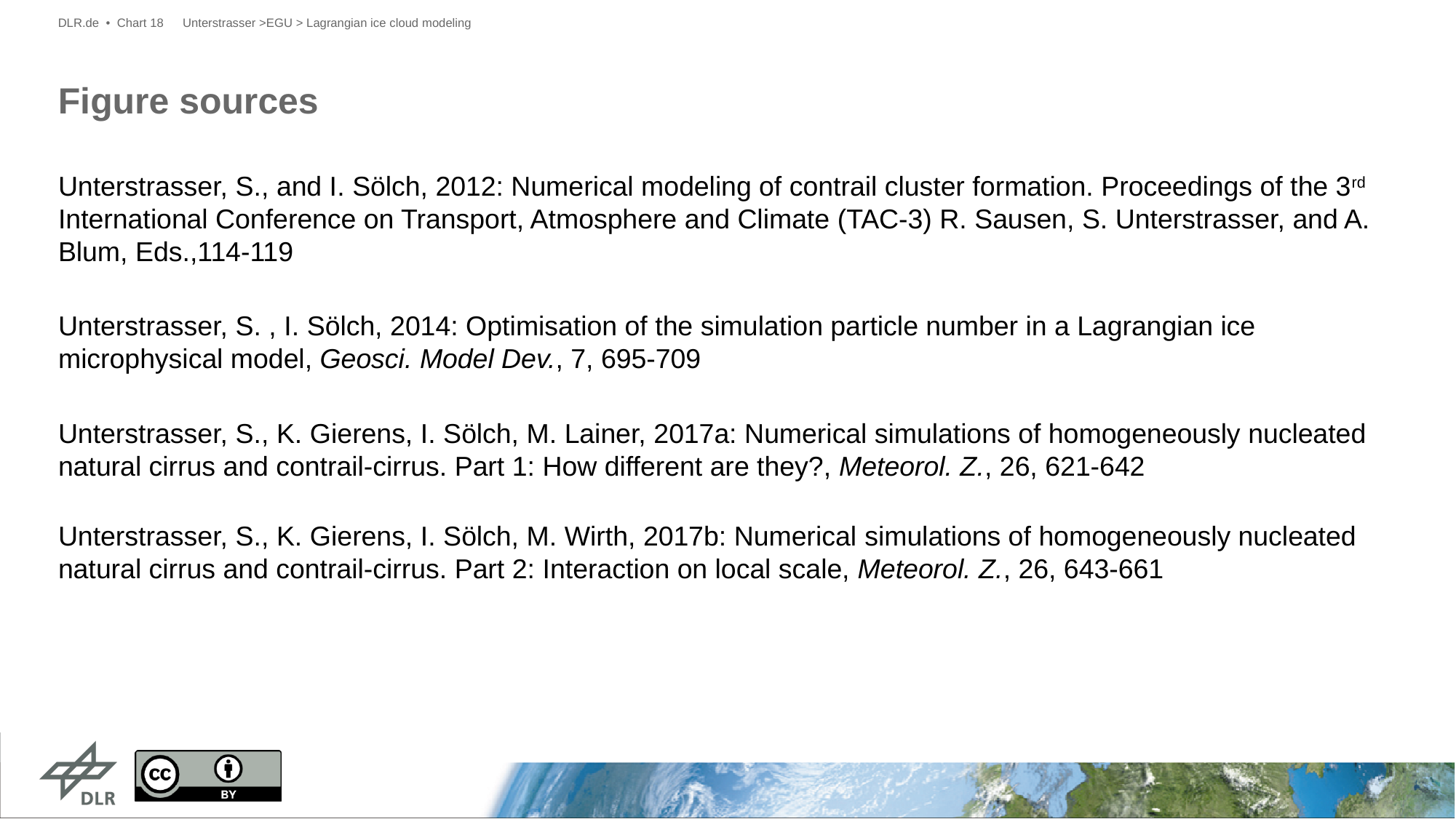

DLR.de  •  Chart 18
Unterstrasser >EGU > Lagrangian ice cloud modeling
# Figure sources
Unterstrasser, S., and I. Sölch, 2012: Numerical modeling of contrail cluster formation. Proceedings of the 3rd International Conference on Transport, Atmosphere and Climate (TAC-3) R. Sausen, S. Unterstrasser, and A. Blum, Eds.,114-119

Unterstrasser, S. , I. Sölch, 2014: Optimisation of the simulation particle number in a Lagrangian ice microphysical model, Geosci. Model Dev., 7, 695-709

Unterstrasser, S., K. Gierens, I. Sölch, M. Lainer, 2017a: Numerical simulations of homogeneously nucleated natural cirrus and contrail-cirrus. Part 1: How different are they?, Meteorol. Z., 26, 621-642
Unterstrasser, S., K. Gierens, I. Sölch, M. Wirth, 2017b: Numerical simulations of homogeneously nucleated natural cirrus and contrail-cirrus. Part 2: Interaction on local scale, Meteorol. Z., 26, 643-661